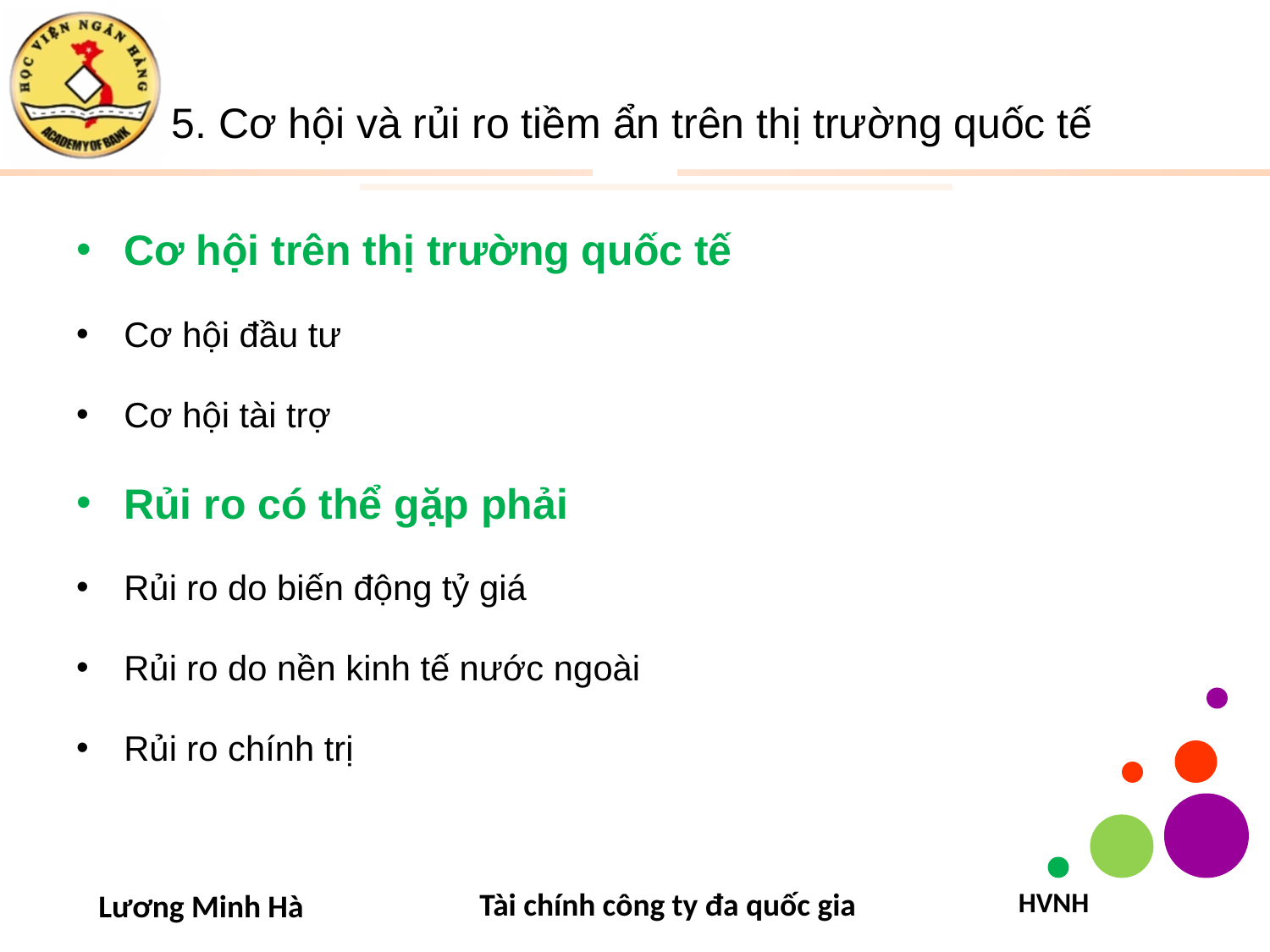

# 5. Cơ hội và rủi ro tiềm ẩn trên thị trường quốc tế
Cơ hội trên thị trường quốc tế
Cơ hội đầu tư
Cơ hội tài trợ
Rủi ro có thể gặp phải
Rủi ro do biến động tỷ giá
Rủi ro do nền kinh tế nước ngoài
Rủi ro chính trị